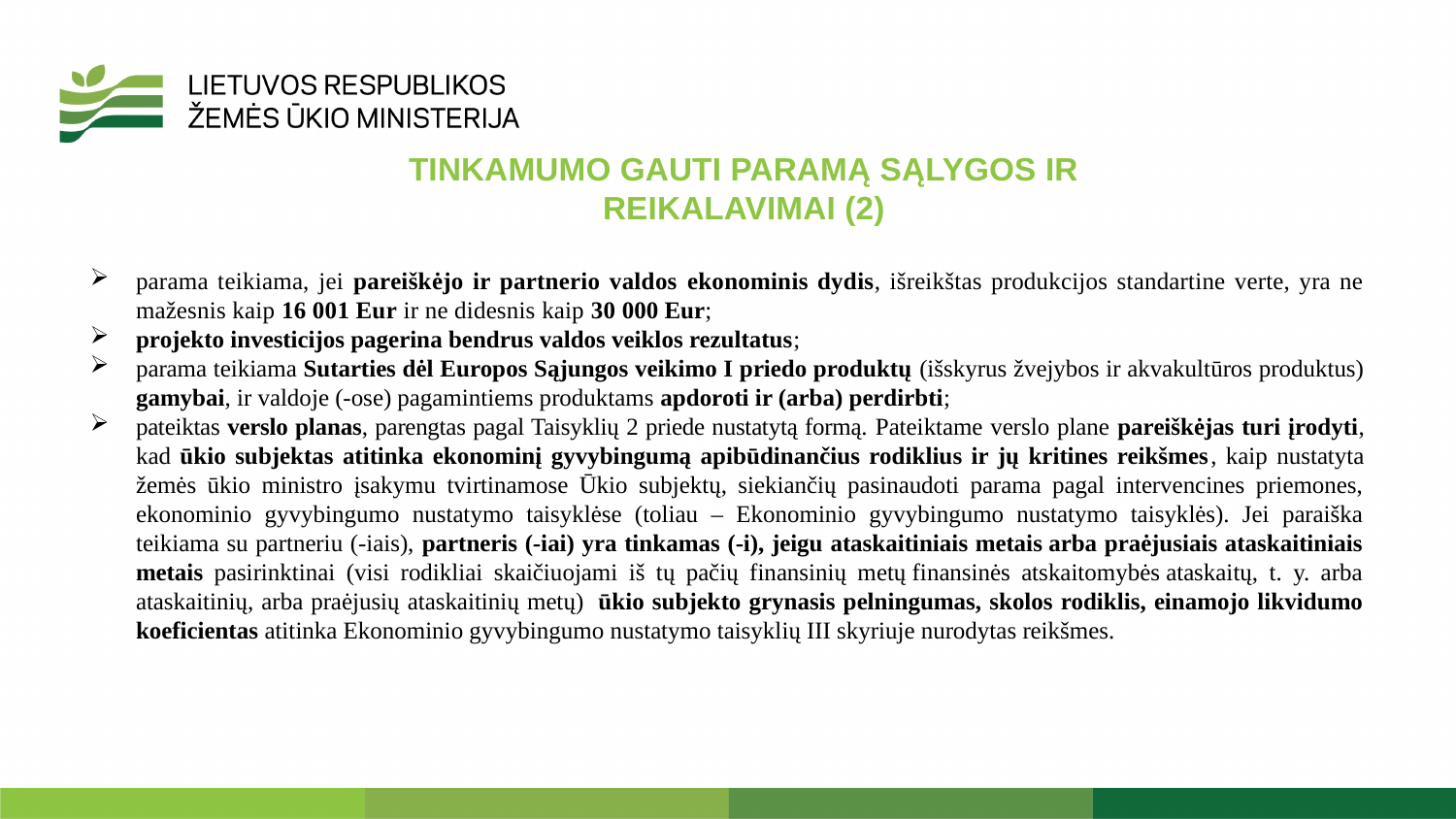

TINKAMUMO GAUTI PARAMĄ SĄLYGOS IR REIKALAVIMAI (2)
parama teikiama, jei pareiškėjo ir partnerio valdos ekonominis dydis, išreikštas produkcijos standartine verte, yra ne mažesnis kaip 16 001 Eur ir ne didesnis kaip 30 000 Eur;
projekto investicijos pagerina bendrus valdos veiklos rezultatus;
parama teikiama Sutarties dėl Europos Sąjungos veikimo I priedo produktų (išskyrus žvejybos ir akvakultūros produktus) gamybai, ir valdoje (-ose) pagamintiems produktams apdoroti ir (arba) perdirbti;
pateiktas verslo planas, parengtas pagal Taisyklių 2 priede nustatytą formą. Pateiktame verslo plane pareiškėjas turi įrodyti, kad ūkio subjektas atitinka ekonominį gyvybingumą apibūdinančius rodiklius ir jų kritines reikšmes, kaip nustatyta žemės ūkio ministro įsakymu tvirtinamose Ūkio subjektų, siekiančių pasinaudoti parama pagal intervencines priemones, ekonominio gyvybingumo nustatymo taisyklėse (toliau – Ekonominio gyvybingumo nustatymo taisyklės). Jei paraiška teikiama su partneriu (-iais), partneris (-iai) yra tinkamas (-i), jeigu ataskaitiniais metais arba praėjusiais ataskaitiniais metais pasirinktinai (visi rodikliai skaičiuojami iš tų pačių finansinių metų finansinės atskaitomybės ataskaitų, t. y. arba ataskaitinių, arba praėjusių ataskaitinių metų)  ūkio subjekto grynasis pelningumas, skolos rodiklis, einamojo likvidumo koeficientas atitinka Ekonominio gyvybingumo nustatymo taisyklių III skyriuje nurodytas reikšmes.